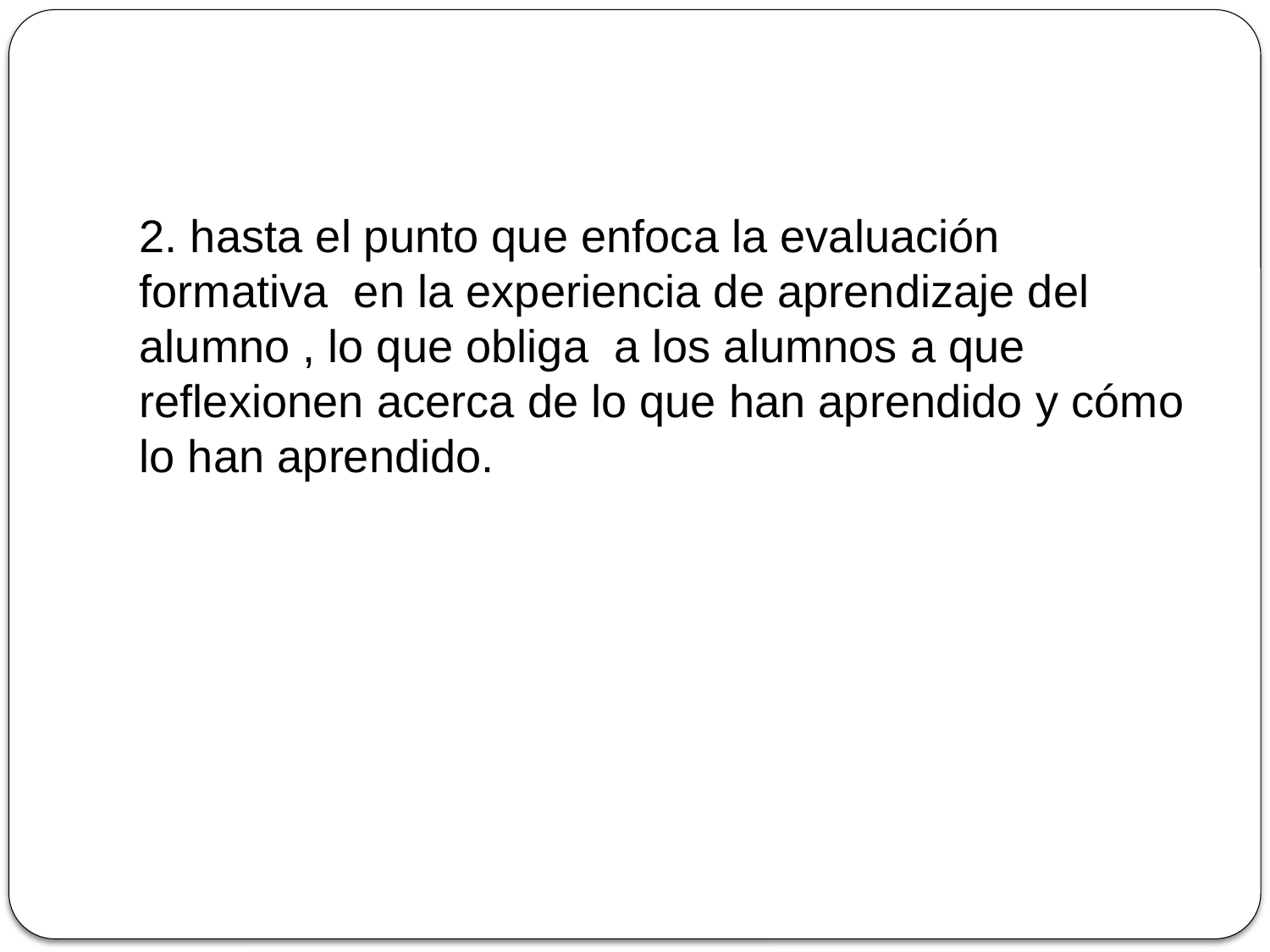

#
2. hasta el punto que enfoca la evaluación formativa  en la experiencia de aprendizaje del alumno , lo que obliga  a los alumnos a que reflexionen acerca de lo que han aprendido y cómo lo han aprendido.